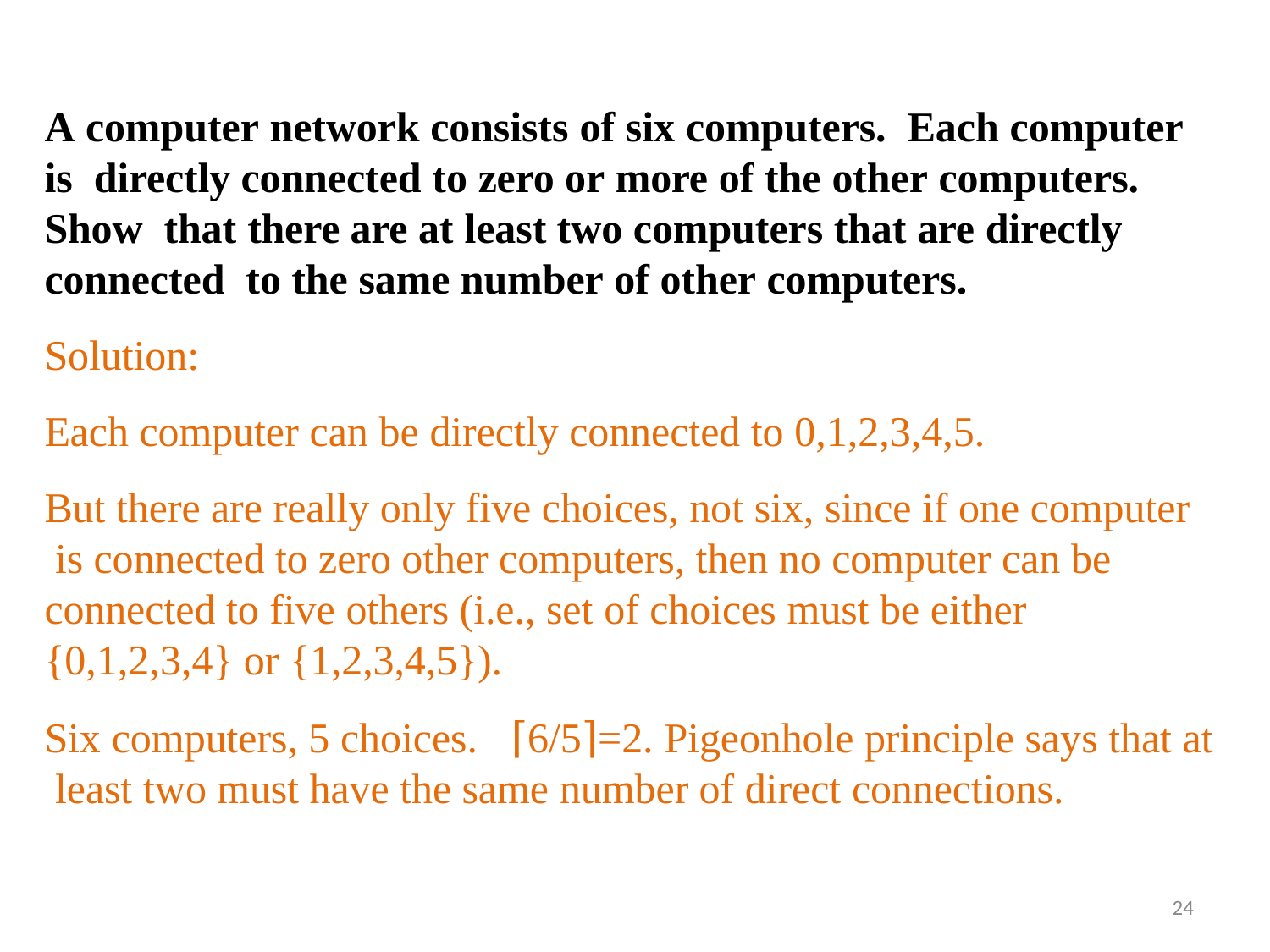

A computer network consists of six computers.	Each computer is  directly connected to zero or more of the other computers.	Show  that there are at least two computers that are directly connected  to the same number of other computers.
Solution:
Each computer can be directly connected to 0,1,2,3,4,5.
But there are really only five choices, not six, since if one computer  is connected to zero other computers, then no computer can be  connected to five others (i.e., set of choices must be either
{0,1,2,3,4} or {1,2,3,4,5}).
Six computers, 5 choices.	 ⌈6/5⌉=2.	Pigeonhole principle says that at  least two must have the same number of direct connections.
24